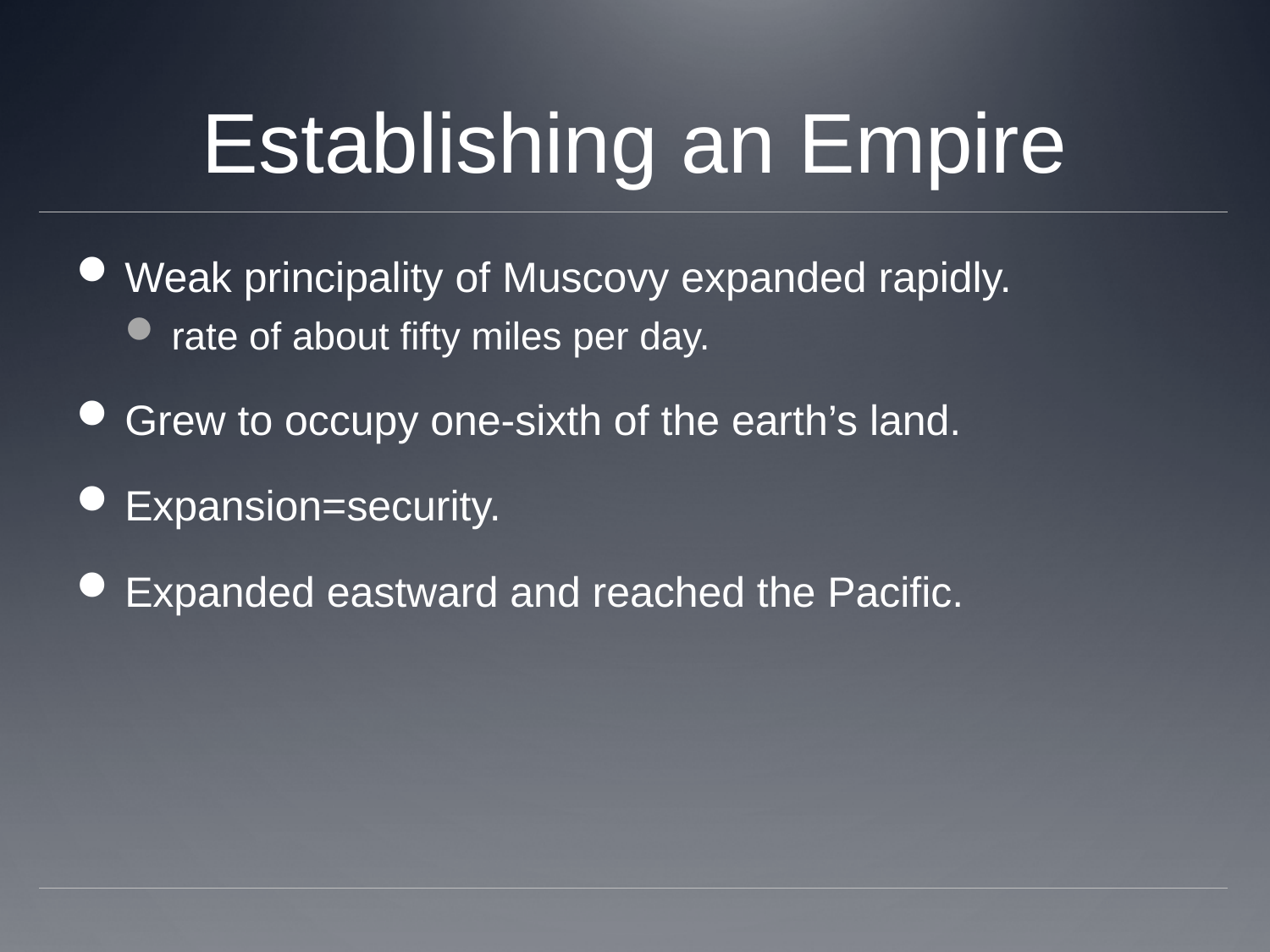

# Establishing an Empire
Weak principality of Muscovy expanded rapidly.
rate of about fifty miles per day.
Grew to occupy one-sixth of the earth’s land.
Expansion=security.
Expanded eastward and reached the Pacific.